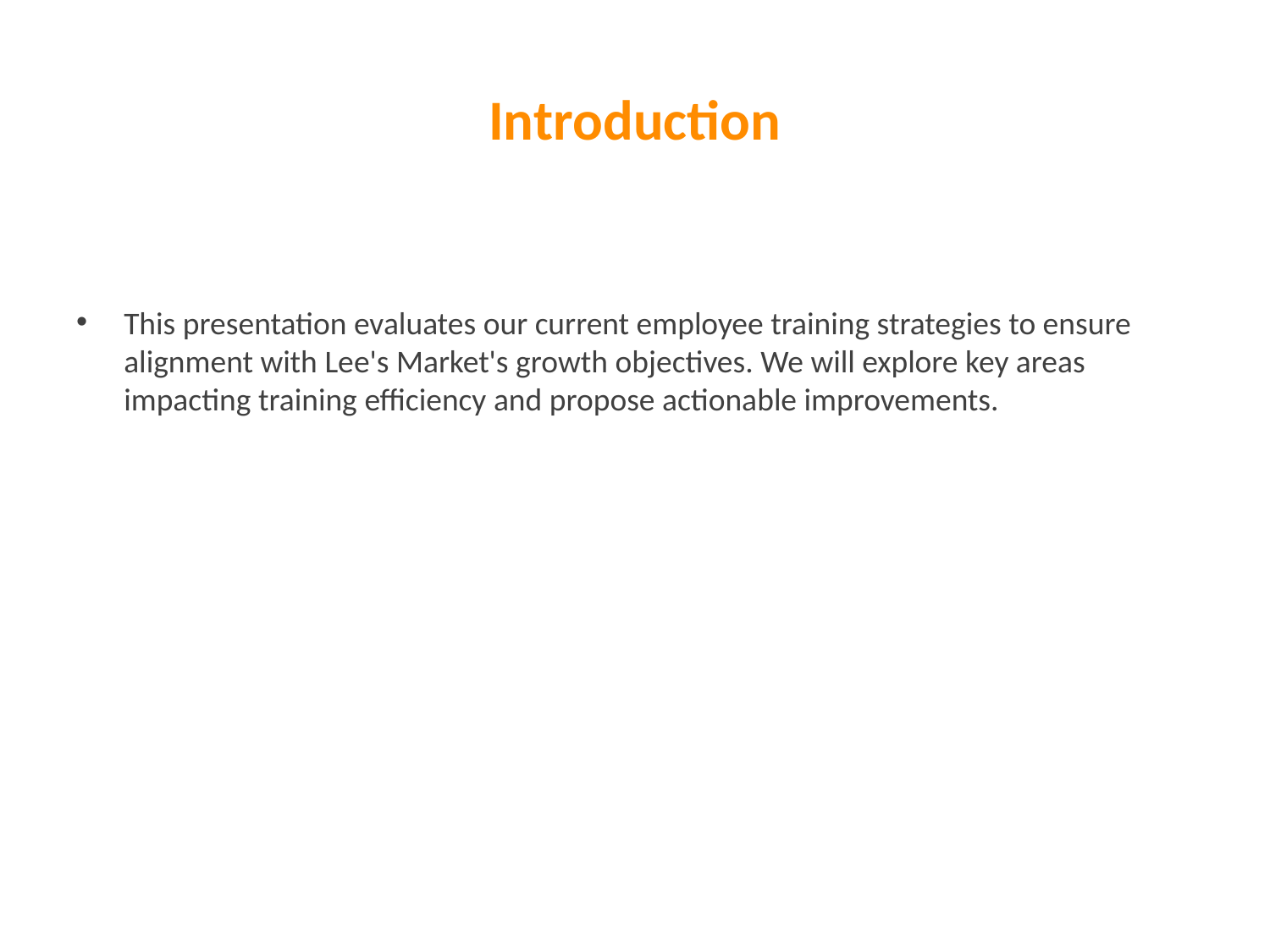

# Introduction

This presentation evaluates our current employee training strategies to ensure alignment with Lee's Market's growth objectives. We will explore key areas impacting training efficiency and propose actionable improvements.